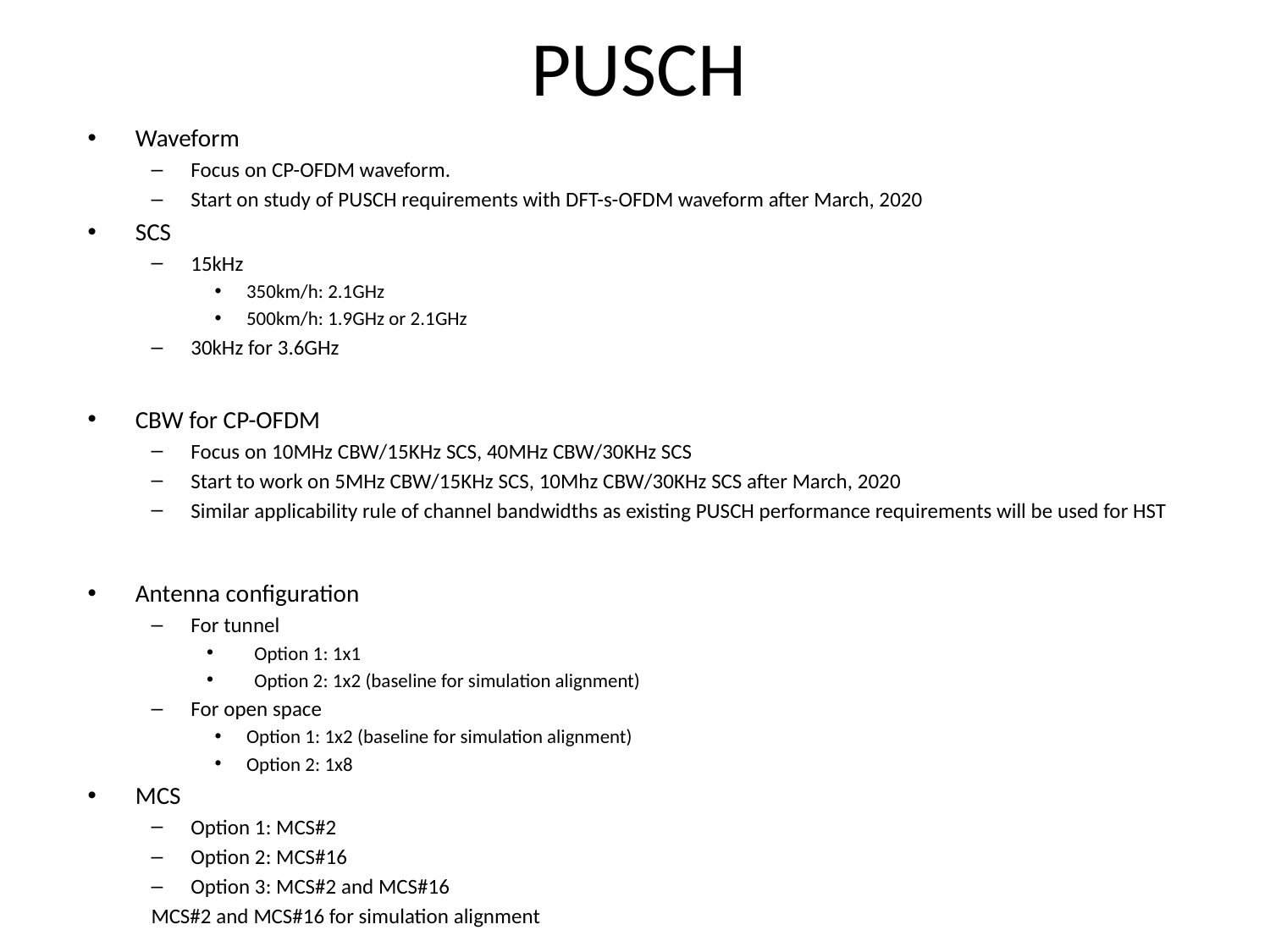

# PUSCH
Waveform
Focus on CP-OFDM waveform.
Start on study of PUSCH requirements with DFT-s-OFDM waveform after March, 2020
SCS
15kHz
350km/h: 2.1GHz
500km/h: 1.9GHz or 2.1GHz
30kHz for 3.6GHz

CBW for CP-OFDM
Focus on 10MHz CBW/15KHz SCS, 40MHz CBW/30KHz SCS
Start to work on 5MHz CBW/15KHz SCS, 10Mhz CBW/30KHz SCS after March, 2020
Similar applicability rule of channel bandwidths as existing PUSCH performance requirements will be used for HST

Antenna configuration
For tunnel
Option 1: 1x1
Option 2: 1x2 (baseline for simulation alignment)
For open space
Option 1: 1x2 (baseline for simulation alignment)
Option 2: 1x8
MCS
Option 1: MCS#2
Option 2: MCS#16
Option 3: MCS#2 and MCS#16
MCS#2 and MCS#16 for simulation alignment